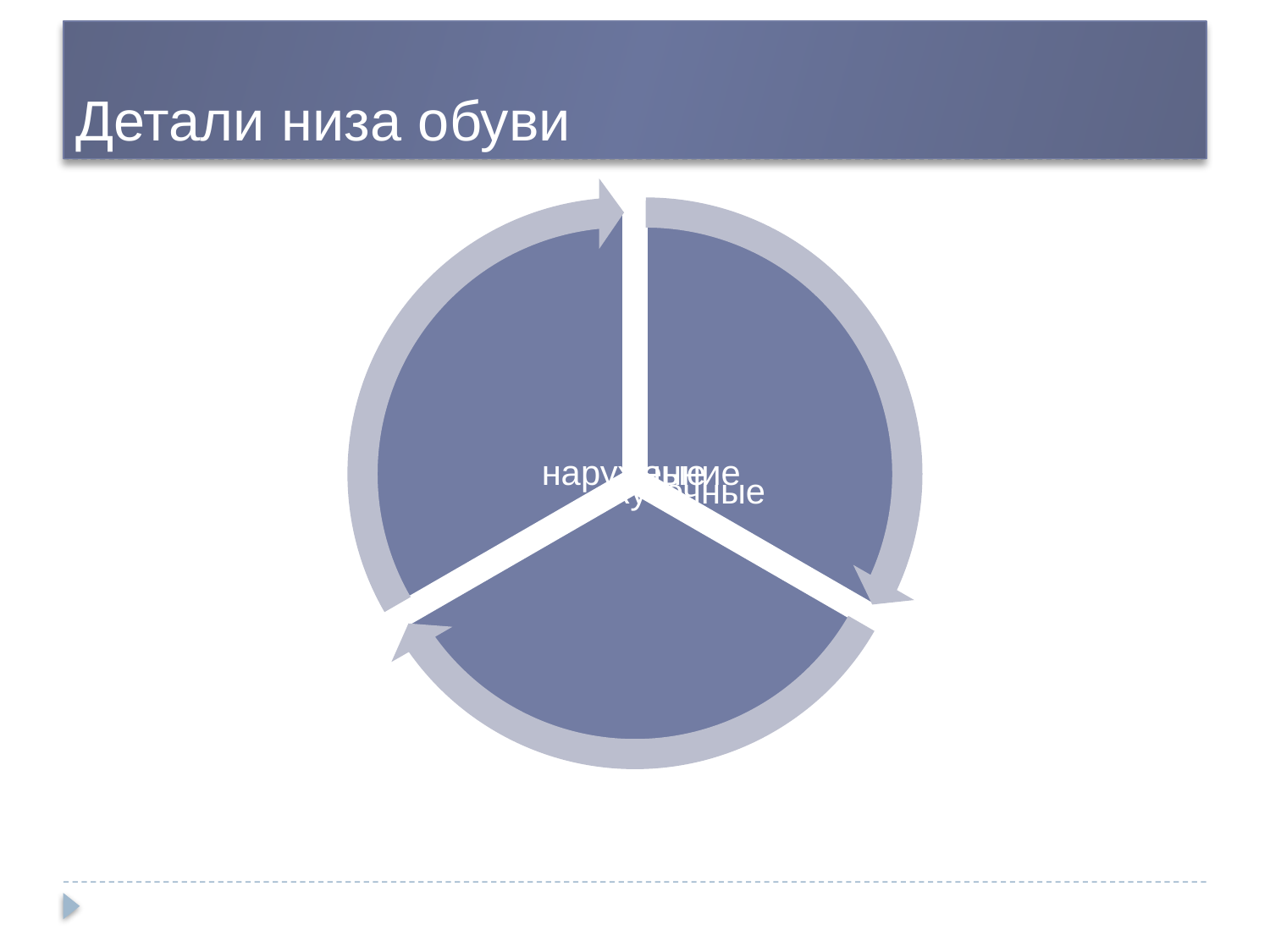

# Детали низа обуви
внутренние
промежуточные
наружные